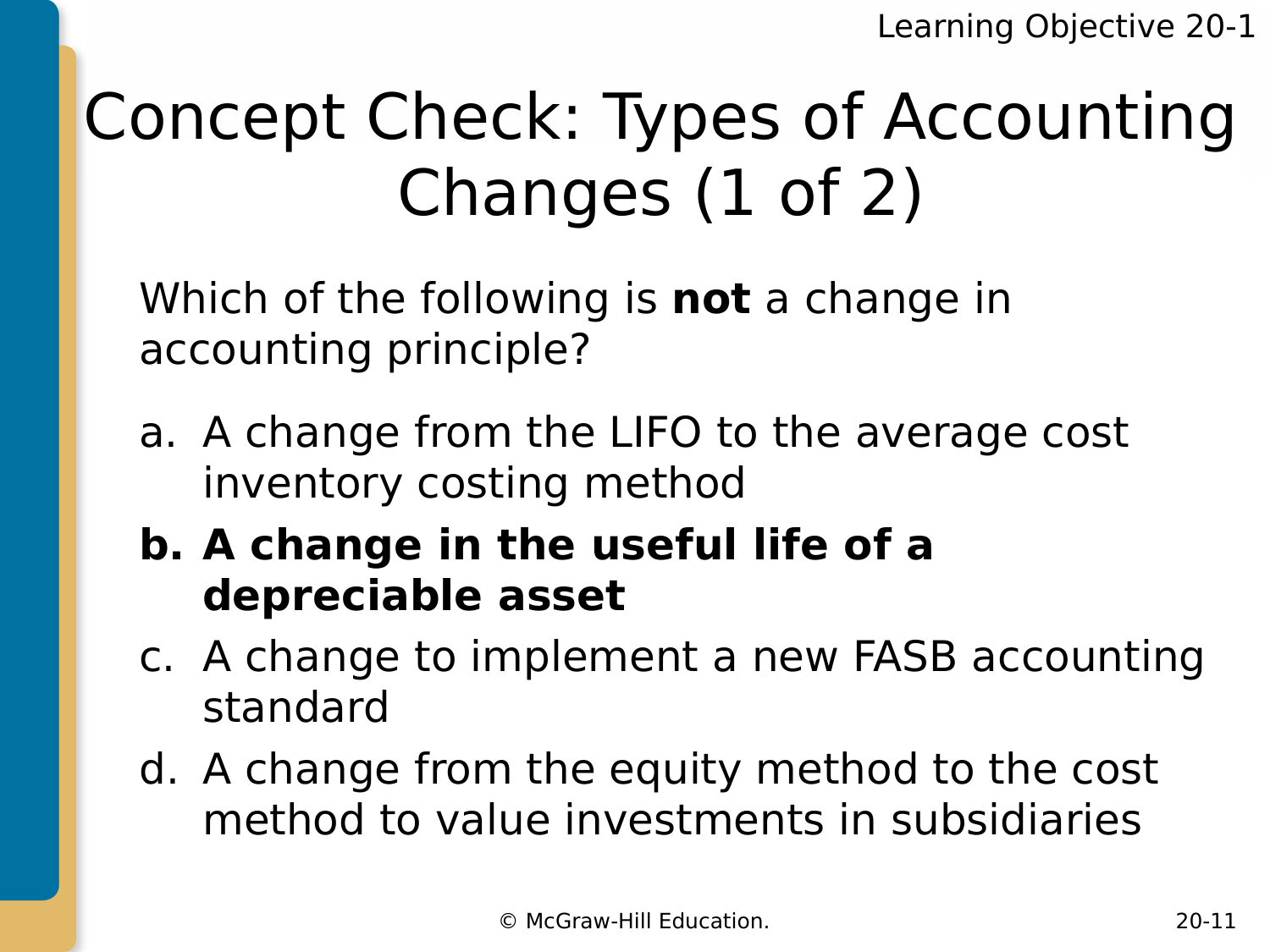

Learning Objective 20-1
# Concept Check: Types of Accounting Changes (1 of 2)
Which of the following is not a change in accounting principle?
A change from the LIFO to the average cost inventory costing method
A change in the useful life of a depreciable asset
A change to implement a new FASB accounting standard
A change from the equity method to the cost method to value investments in subsidiaries